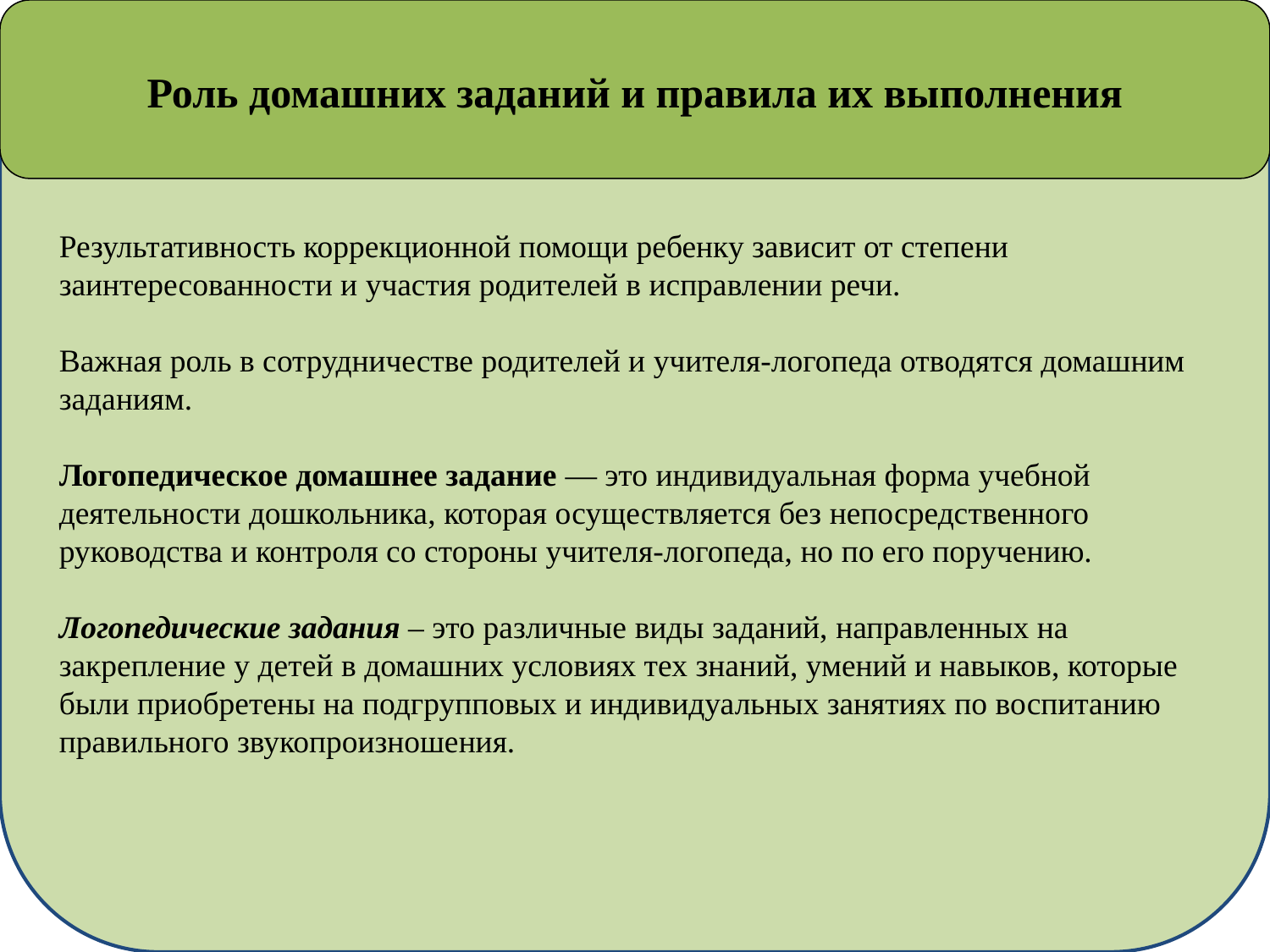

Результативность коррекционной помощи ребенку зависит от степени заинтересованности и участия родителей в исправлении речи.

Важная роль в сотрудничестве родителей и учителя-логопеда отводятся домашним заданиям.

Логопедическое домашнее задание — это индивидуальная форма учебной деятельности дошкольника, которая осуществляется без непосредственного руководства и контроля со стороны учителя-логопеда, но по его поручению.

Логопедические задания – это различные виды заданий, направленных на закрепление у детей в домашних условиях тех знаний, умений и навыков, которые были приобретены на подгрупповых и индивидуальных занятиях по воспитанию правильного звукопроизношения.

Роль домашних заданий и правила их выполнения